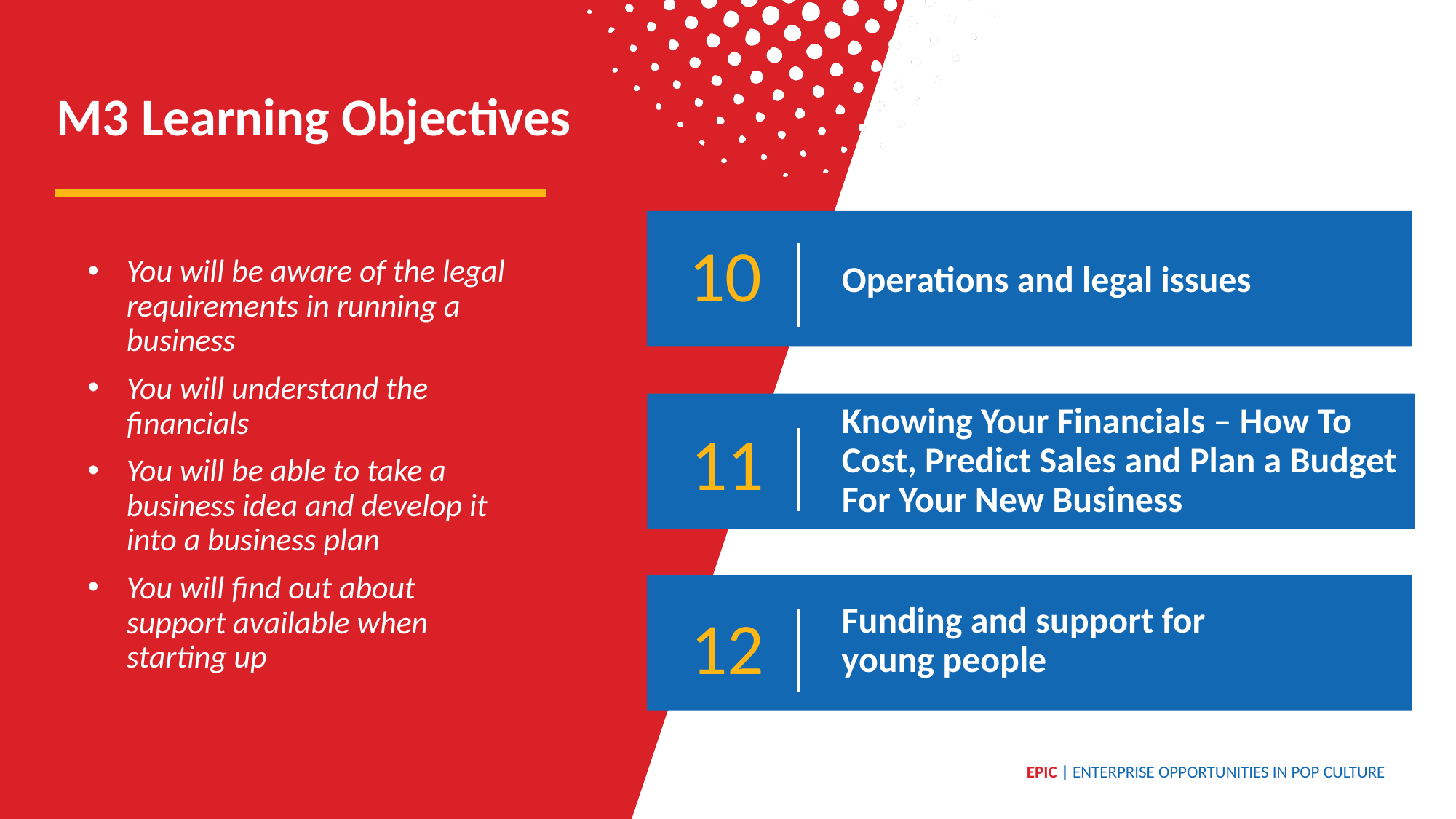

M3 Learning Objectives
10
Operations and legal issues

You will be aware of the legal requirements in running a business
You will understand the financials
You will be able to take a business idea and develop it into a business plan
You will find out about support available when starting up

Knowing Your Financials – How To Cost, Predict Sales and Plan a Budget For Your New Business
11
Funding and support for young people

12